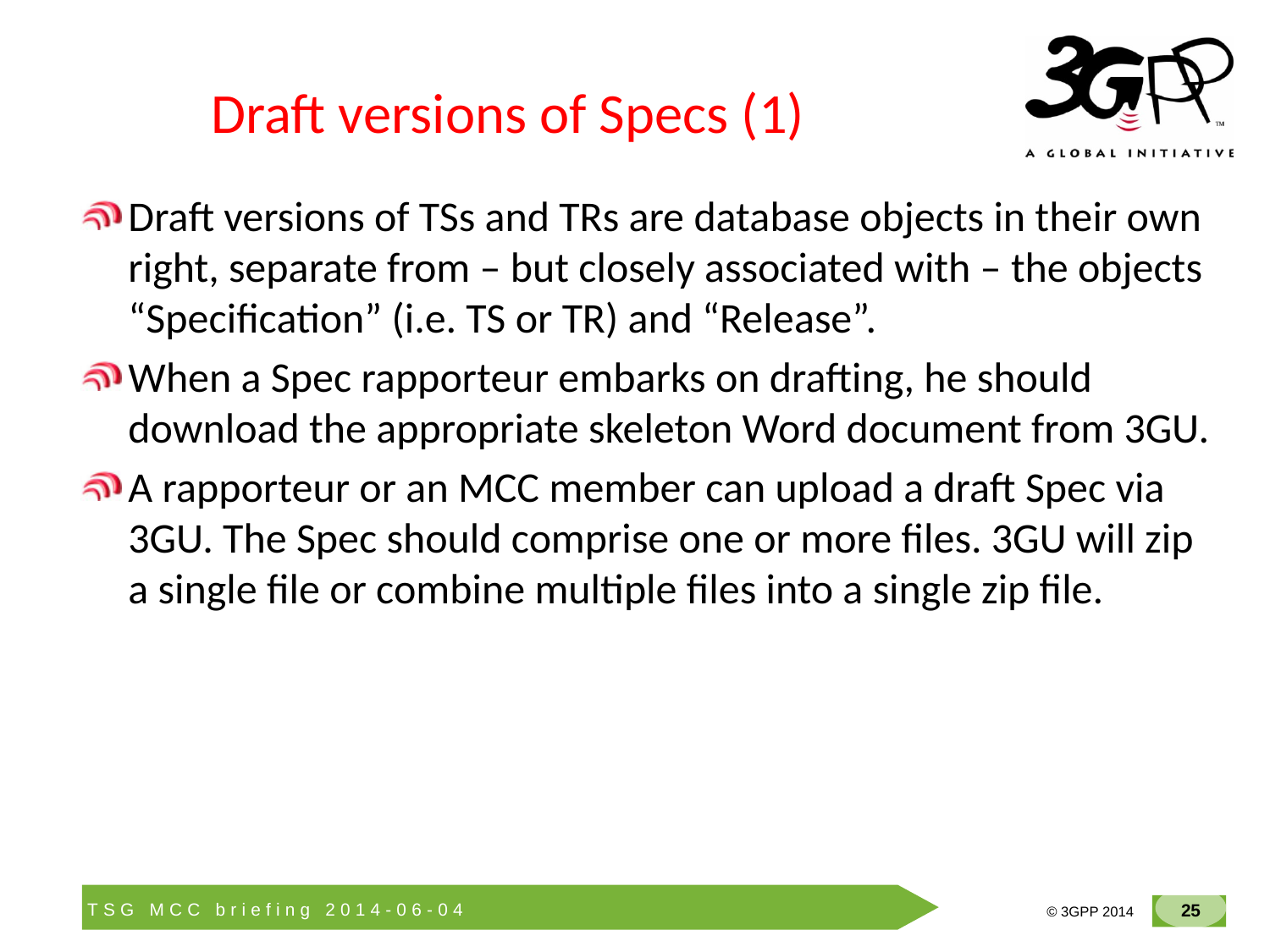

# Draft versions of Specs (1)
Draft versions of TSs and TRs are database objects in their own right, separate from – but closely associated with – the objects “Specification” (i.e. TS or TR) and “Release”.
When a Spec rapporteur embarks on drafting, he should download the appropriate skeleton Word document from 3GU.
A rapporteur or an MCC member can upload a draft Spec via 3GU. The Spec should comprise one or more files. 3GU will zip a single file or combine multiple files into a single zip file.